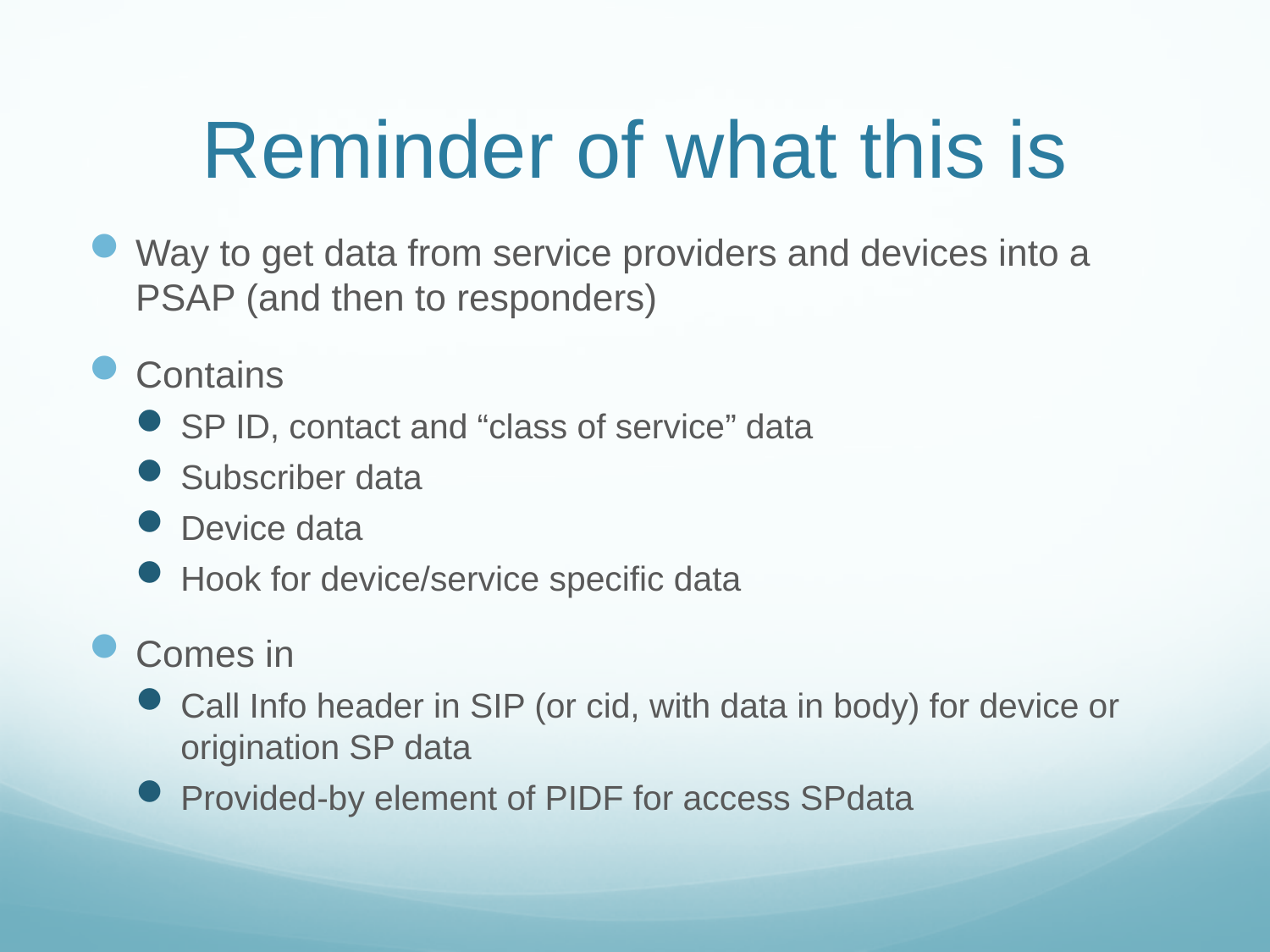

# Reminder of what this is
Way to get data from service providers and devices into a PSAP (and then to responders)
Contains
SP ID, contact and “class of service” data
Subscriber data
Device data
Hook for device/service specific data
Comes in
Call Info header in SIP (or cid, with data in body) for device or origination SP data
Provided-by element of PIDF for access SPdata